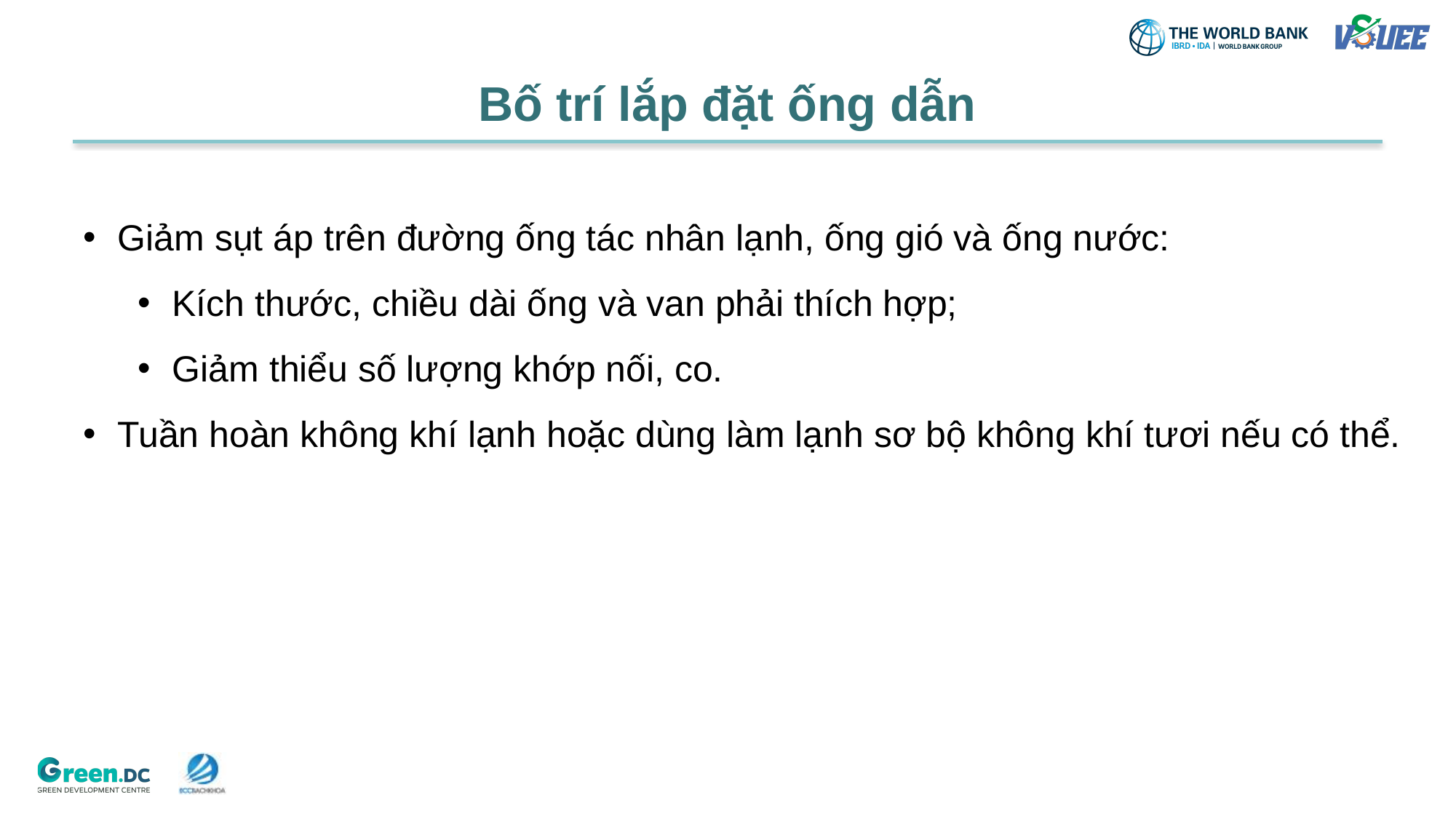

# Bố trí lắp đặt ống dẫn
Giảm sụt áp trên đường ống tác nhân lạnh, ống gió và ống nước:
Kích thước, chiều dài ống và van phải thích hợp;
Giảm thiểu số lượng khớp nối, co.
Tuần hoàn không khí lạnh hoặc dùng làm lạnh sơ bộ không khí tươi nếu có thể.